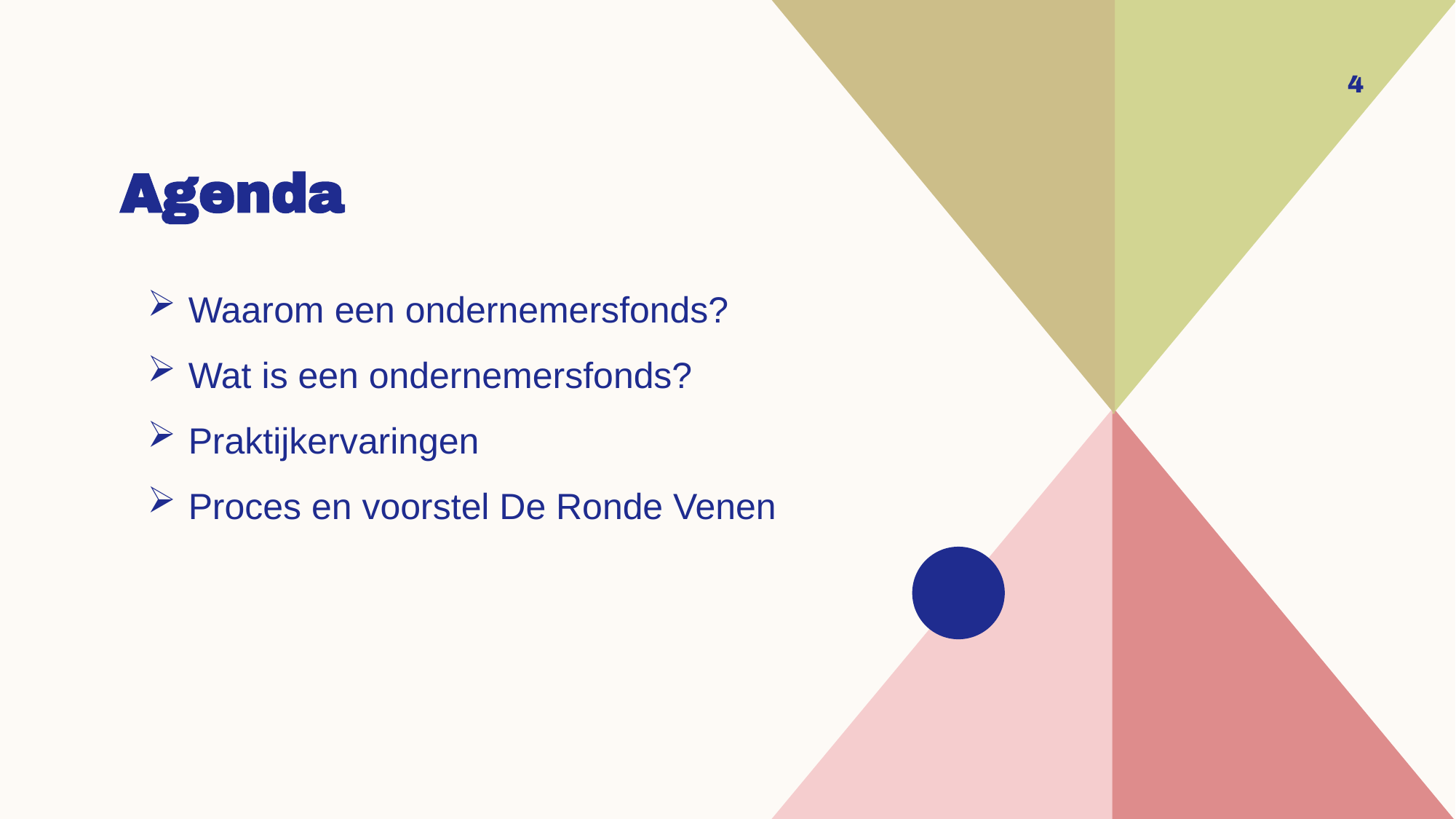

# Agenda
4
Waarom een ondernemersfonds?
Wat is een ondernemersfonds?
Praktijkervaringen
Proces en voorstel De Ronde Venen